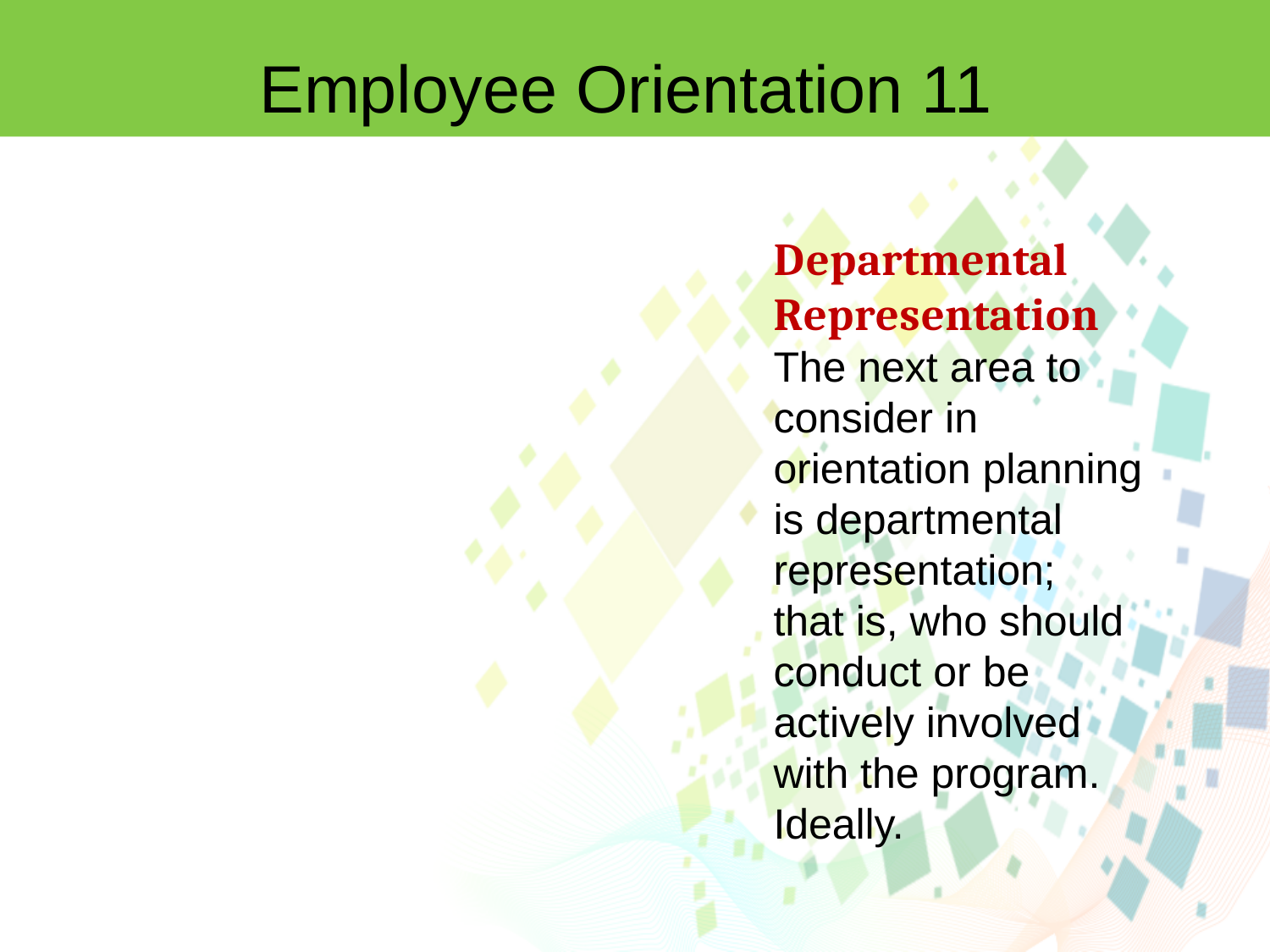

Employee Orientation 11
Departmental Representation
The next area to consider in orientation planning is departmental representation;
that is, who should conduct or be actively involved with the program. Ideally.